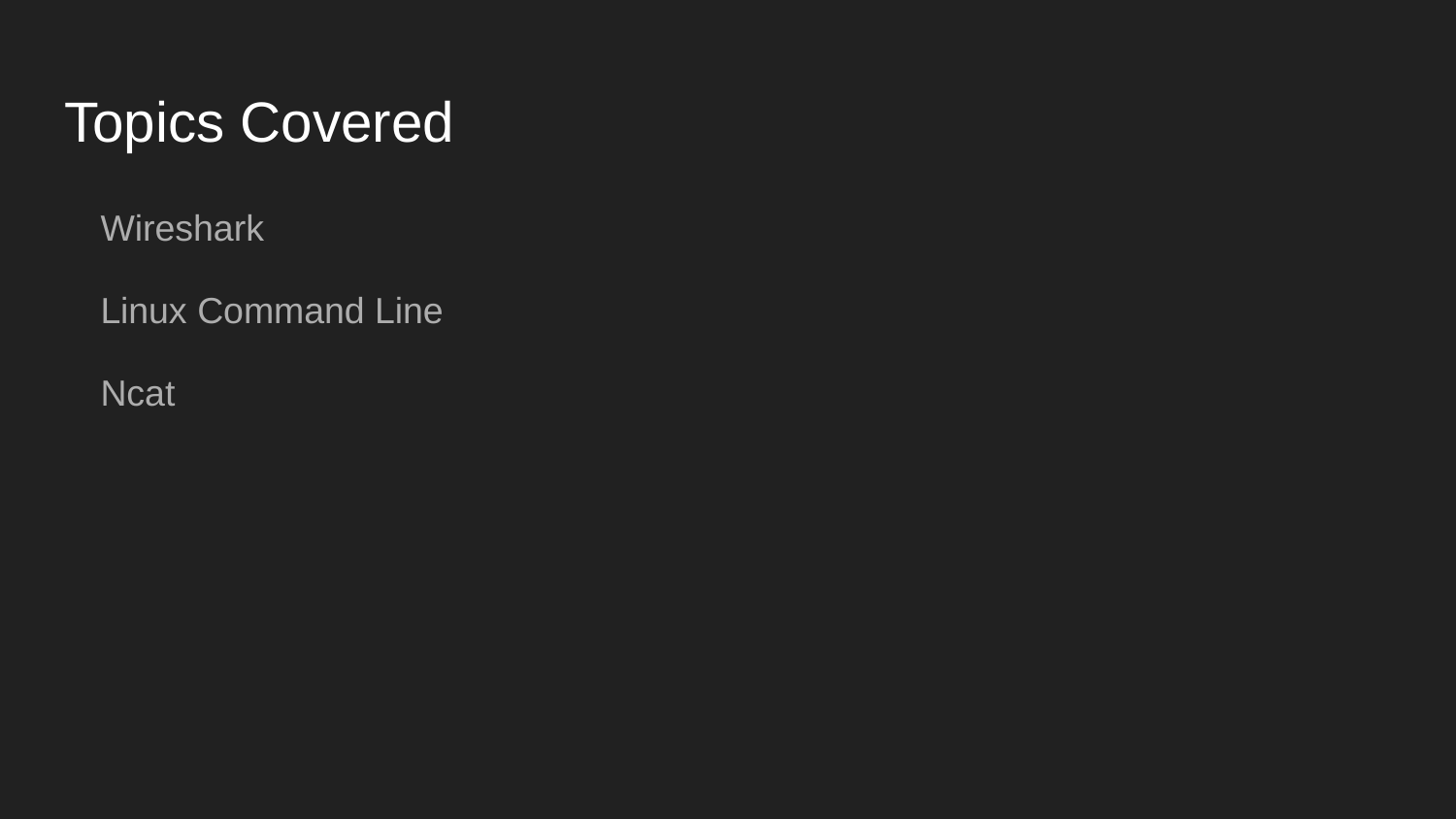

# Topics Covered
Wireshark
Linux Command Line
Ncat